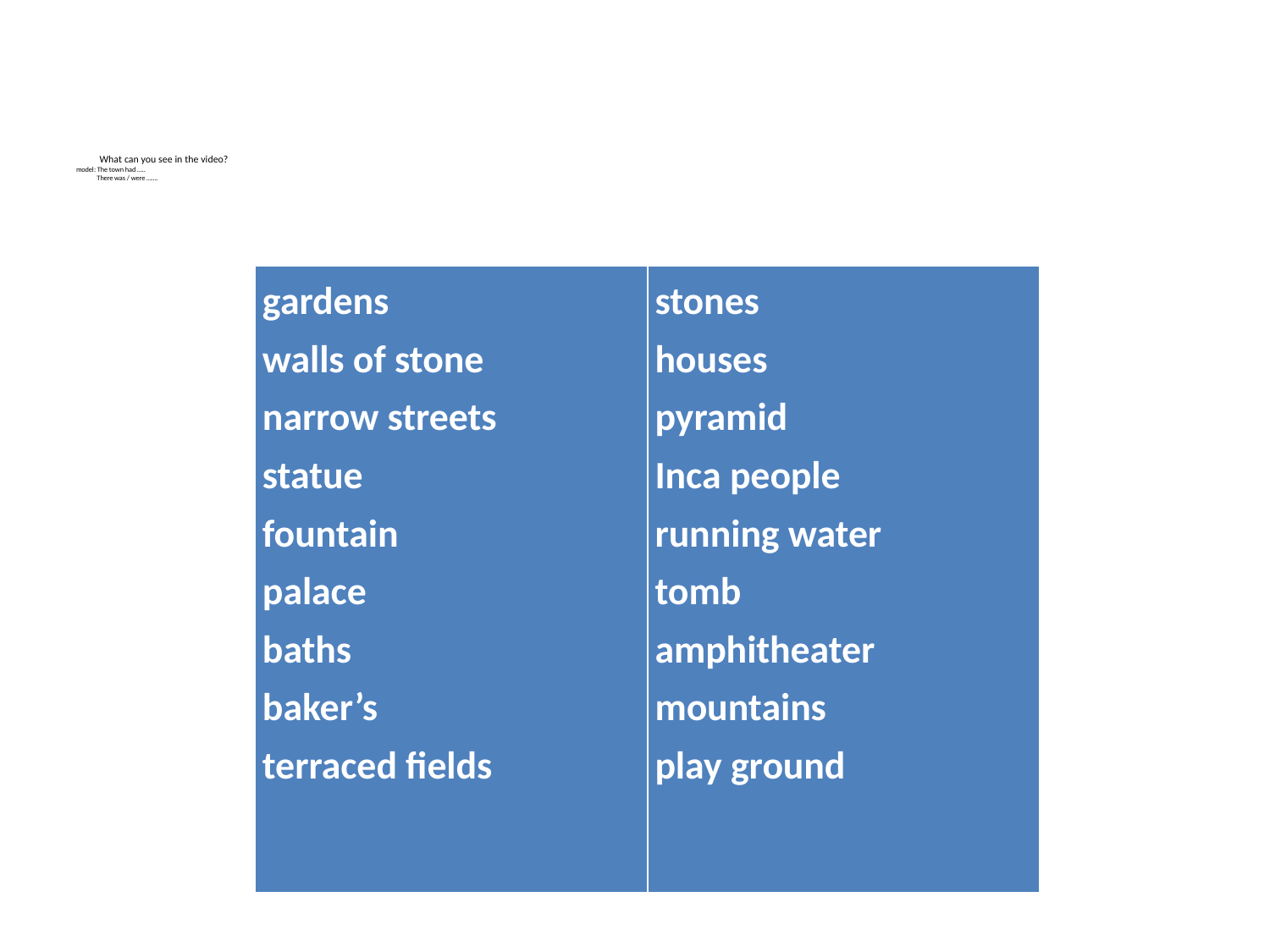

# What can you see in the video? model: The town had ….. There was / were …….
| gardens walls of stone narrow streets statue fountain palace baths baker’s terraced fields | stones houses pyramid Inca people running water tomb amphitheater mountains play ground |
| --- | --- |